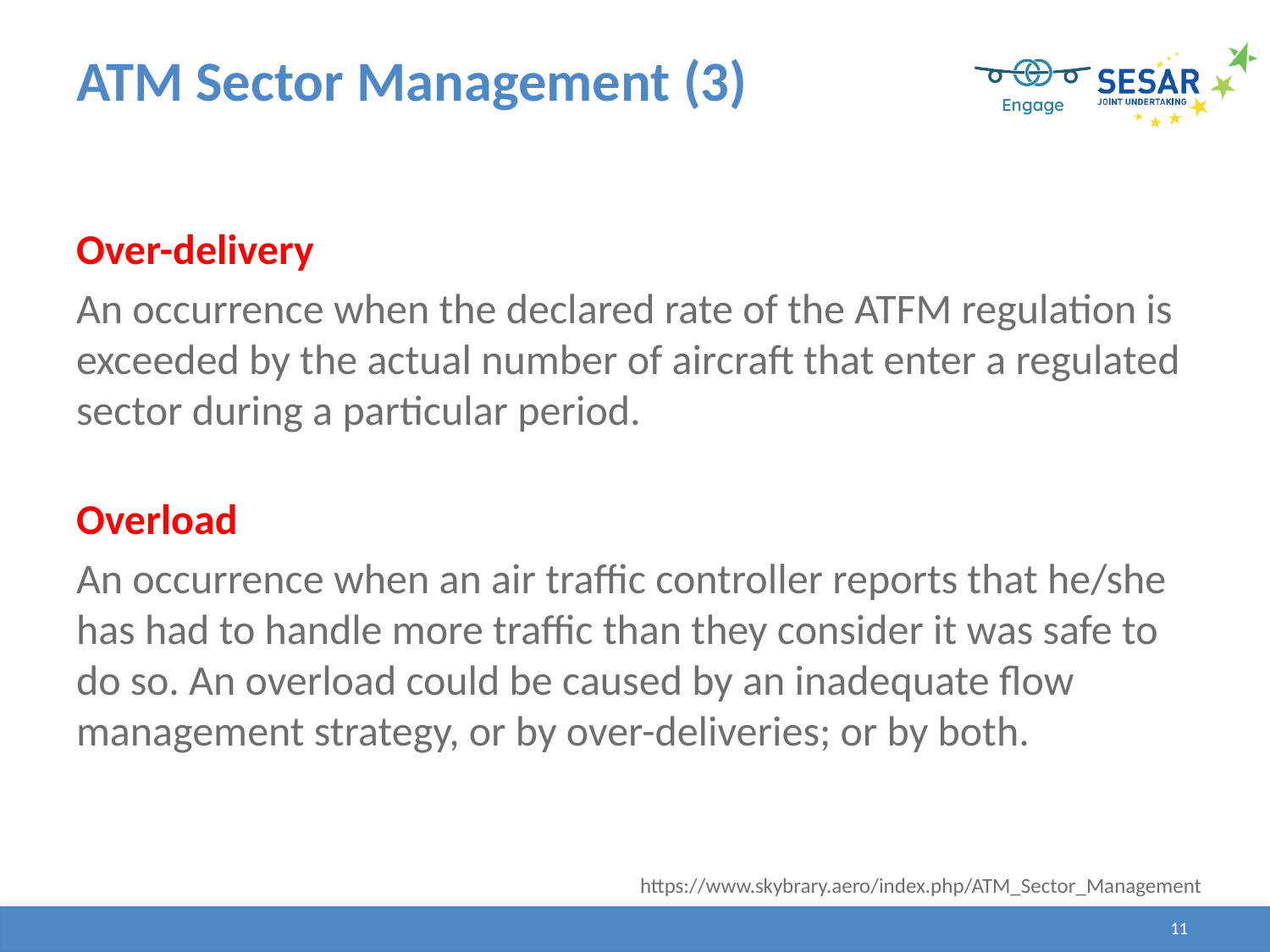

# ATM Sector Management (3)
Over-delivery
An occurrence when the declared rate of the ATFM regulation is exceeded by the actual number of aircraft that enter a regulated sector during a particular period.

Overload
An occurrence when an air traffic controller reports that he/she has had to handle more traffic than they consider it was safe to do so. An overload could be caused by an inadequate flow management strategy, or by over-deliveries; or by both.
https://www.skybrary.aero/index.php/ATM_Sector_Management
11